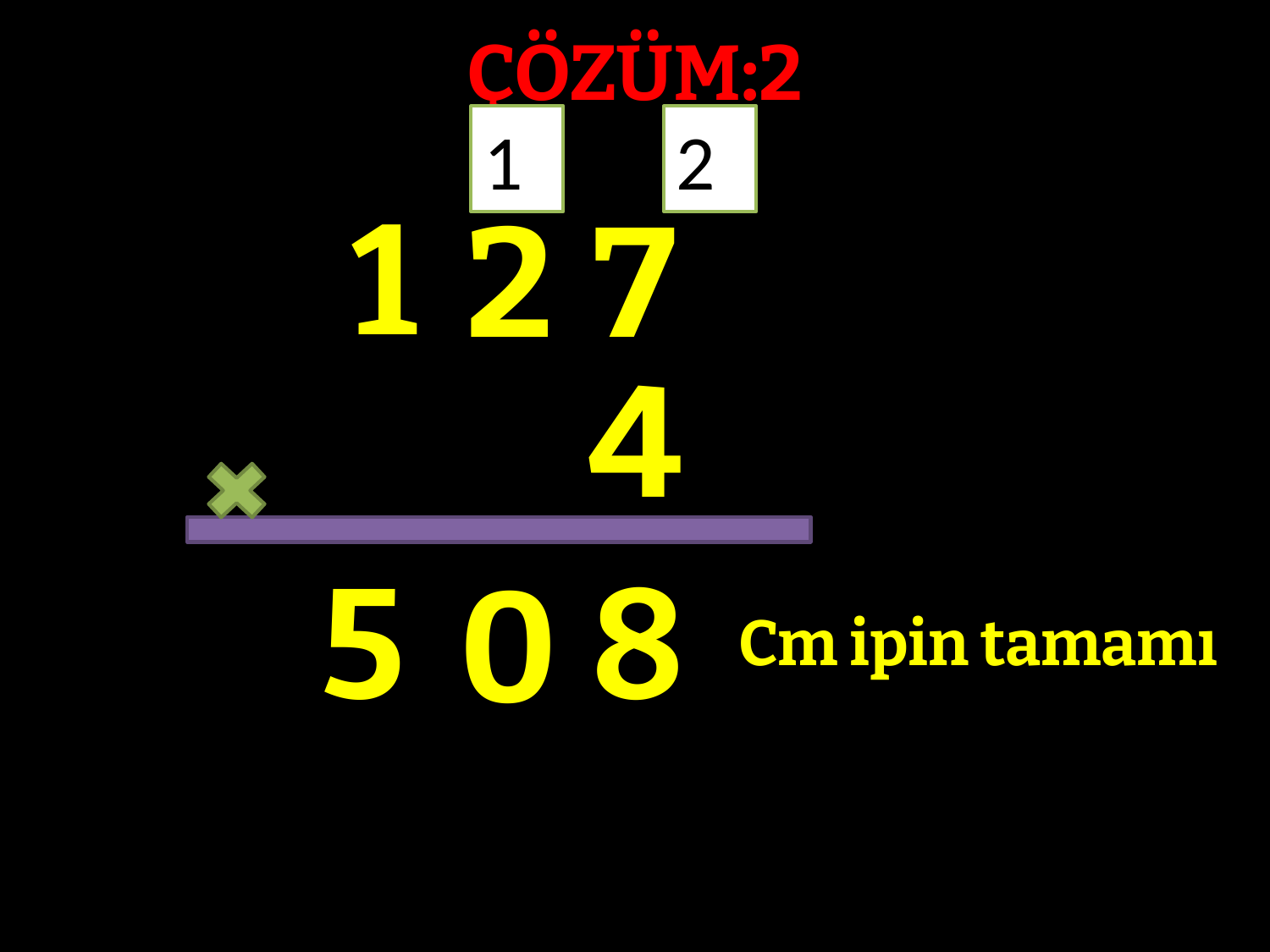

ÇÖZÜM:2
1
2
1
2
7
#
4

5
8
0
Cm ipin tamamı